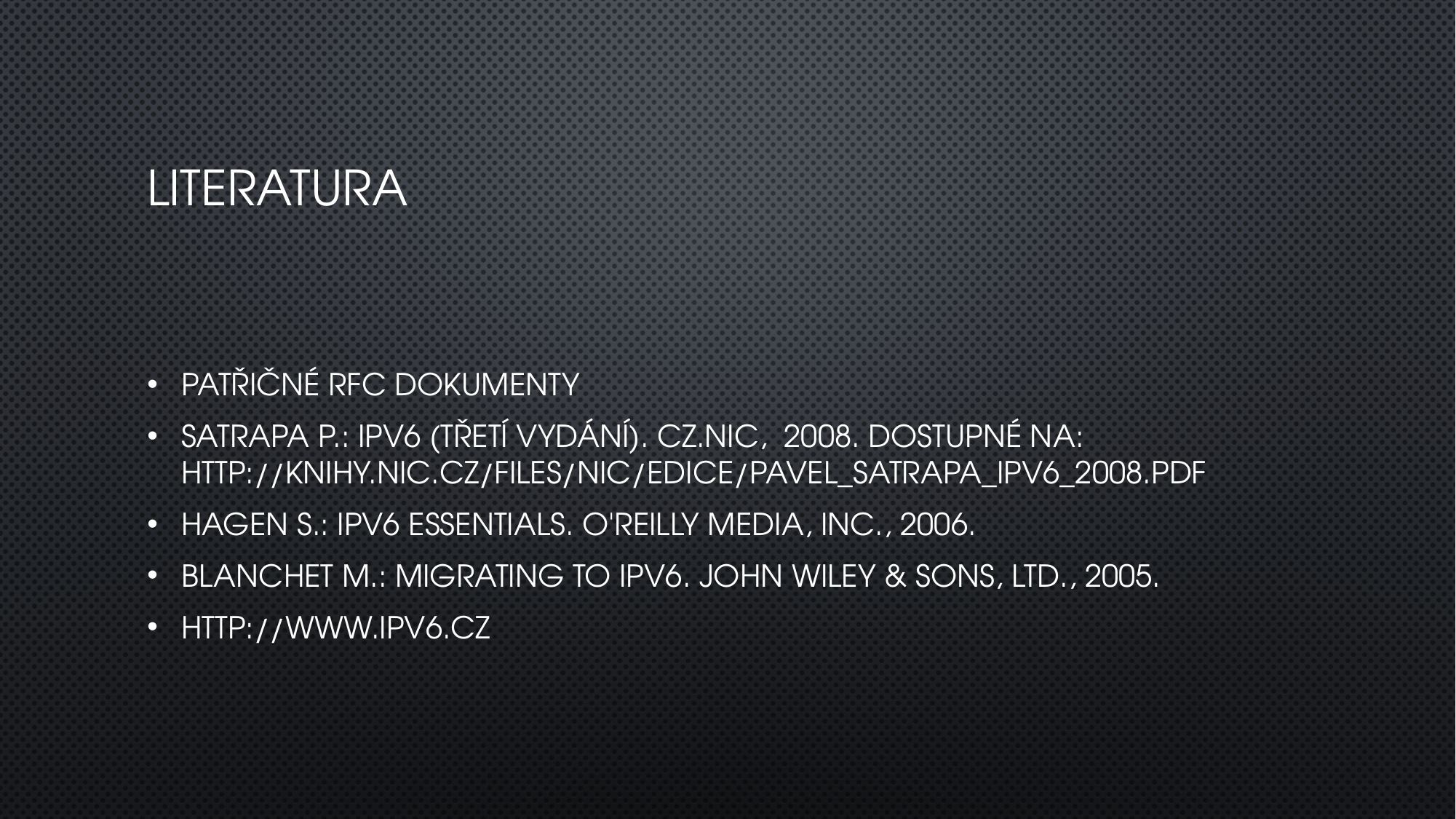

# Literatura
Patřičné RFC dokumenty
Satrapa P.: IPv6 (třetí vydání). CZ.NIC,  2008. Dostupné na: http://knihy.nic.cz/files/nic/edice/pavel_satrapa_ipv6_2008.pdf
Hagen S.: IPv6 Essentials. O'Reilly Media, Inc., 2006.
Blanchet M.: Migrating to IPv6. John Wiley & Sons, Ltd., 2005.
http://www.ipv6.cz